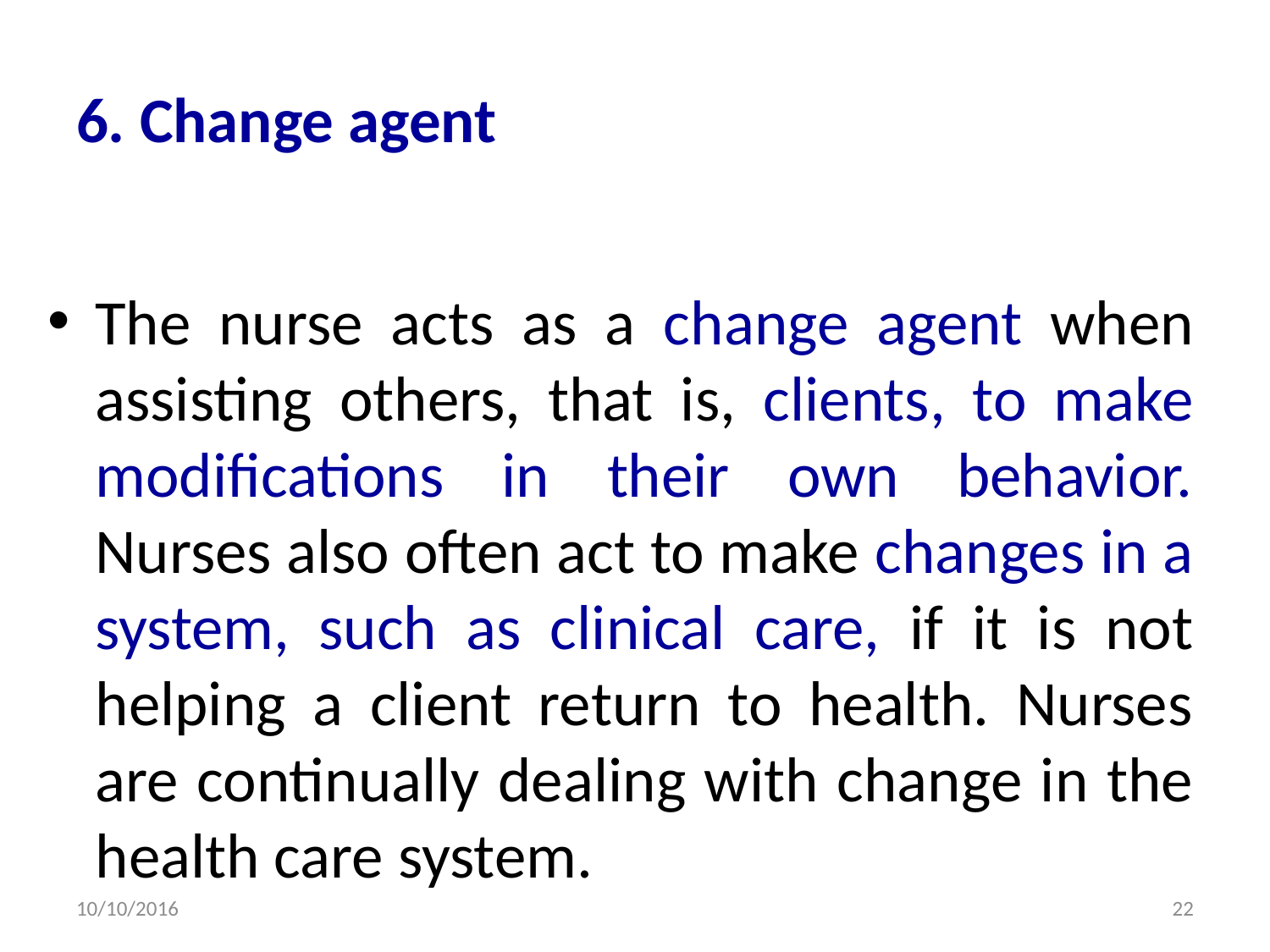

# 6. Change agent
The nurse acts as a change agent when assisting others, that is, clients, to make modifications in their own behavior. Nurses also often act to make changes in a system, such as clinical care, if it is not helping a client return to health. Nurses are continually dealing with change in the health care system.
10/10/2016
22